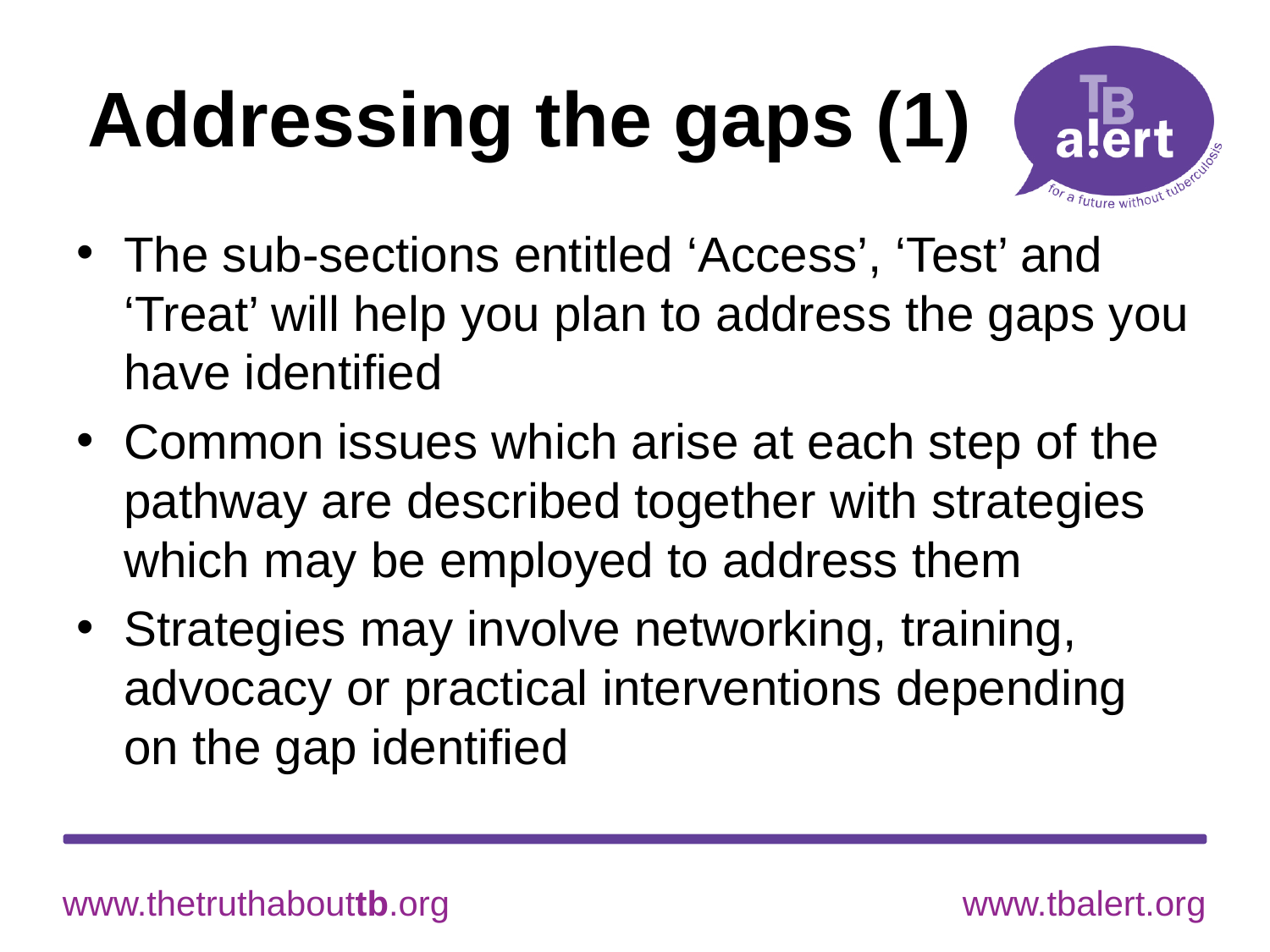

# Addressing the gaps (1)
The sub-sections entitled ‘Access’, ‘Test’ and ‘Treat’ will help you plan to address the gaps you have identified
Common issues which arise at each step of the pathway are described together with strategies which may be employed to address them
Strategies may involve networking, training, advocacy or practical interventions depending on the gap identified